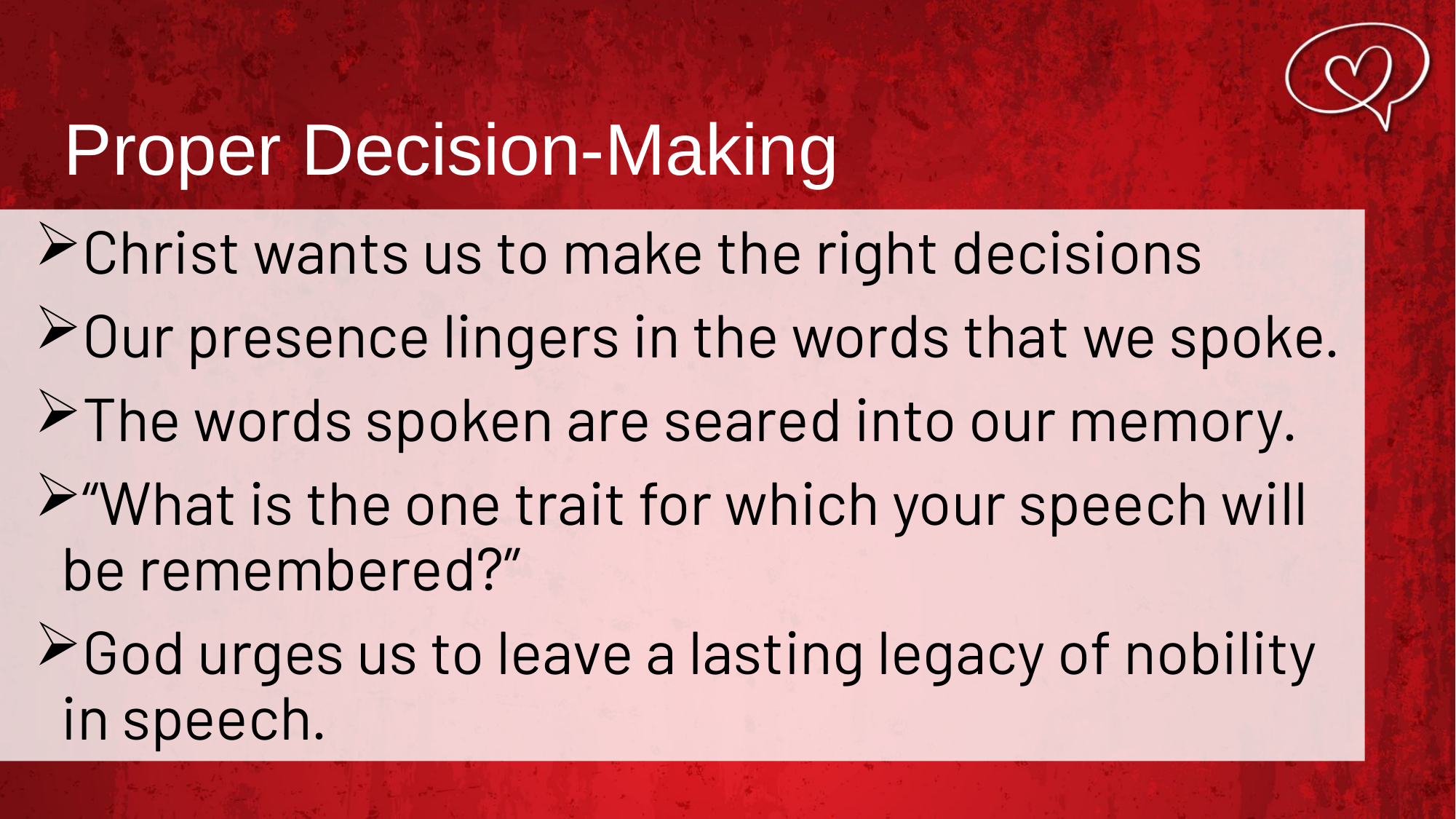

# Proper Decision-Making
Christ wants us to make the right decisions
Our presence lingers in the words that we spoke.
The words spoken are seared into our memory.
“What is the one trait for which your speech will be remembered?”
God urges us to leave a lasting legacy of nobility in speech.